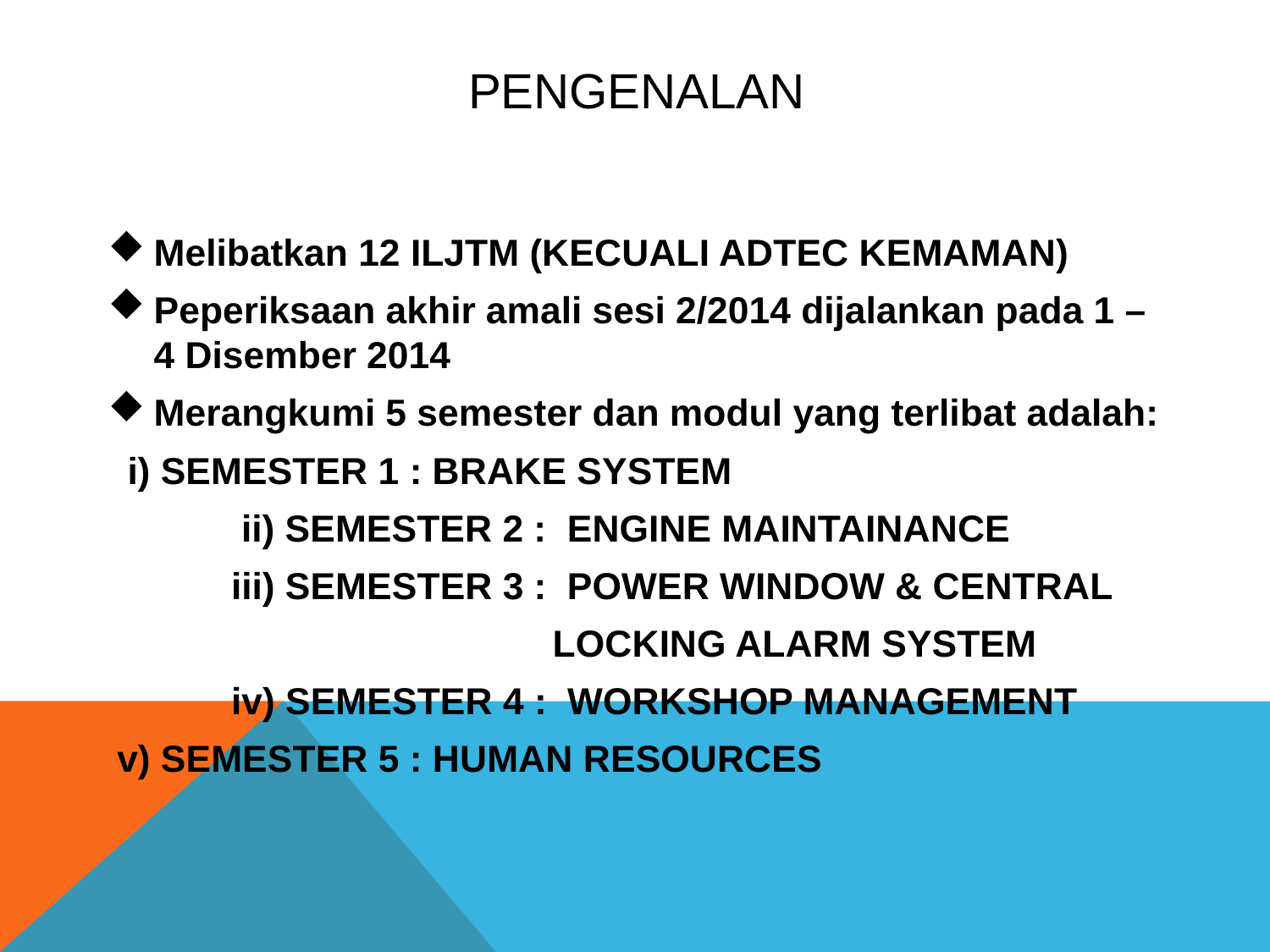

# PENGENALAN
Melibatkan 12 ILJTM (KECUALI ADTEC KEMAMAN)
Peperiksaan akhir amali sesi 2/2014 dijalankan pada 1 – 4 Disember 2014
Merangkumi 5 semester dan modul yang terlibat adalah:
	 i) SEMESTER 1 : BRAKE SYSTEM
            ii) SEMESTER 2 :  ENGINE MAINTAINANCE
           iii) SEMESTER 3 :  POWER WINDOW & CENTRAL
                                          LOCKING ALARM SYSTEM
           iv) SEMESTER 4 :  WORKSHOP MANAGEMENT
	v) SEMESTER 5 : HUMAN RESOURCES